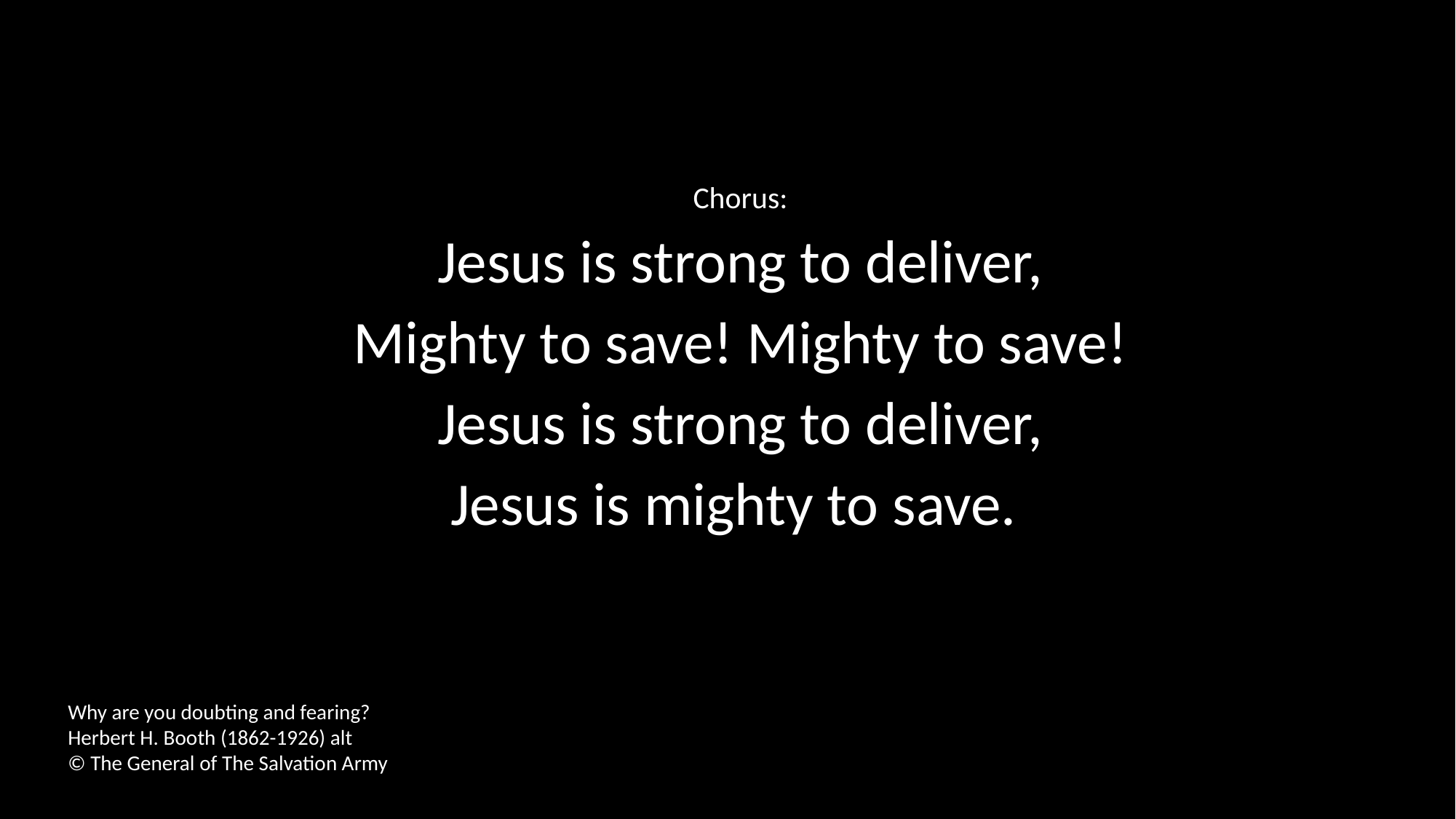

Chorus:
Jesus is strong to deliver,
Mighty to save! Mighty to save!
Jesus is strong to deliver,
Jesus is mighty to save.
Why are you doubting and fearing?
Herbert H. Booth (1862-1926) alt
© The General of The Salvation Army